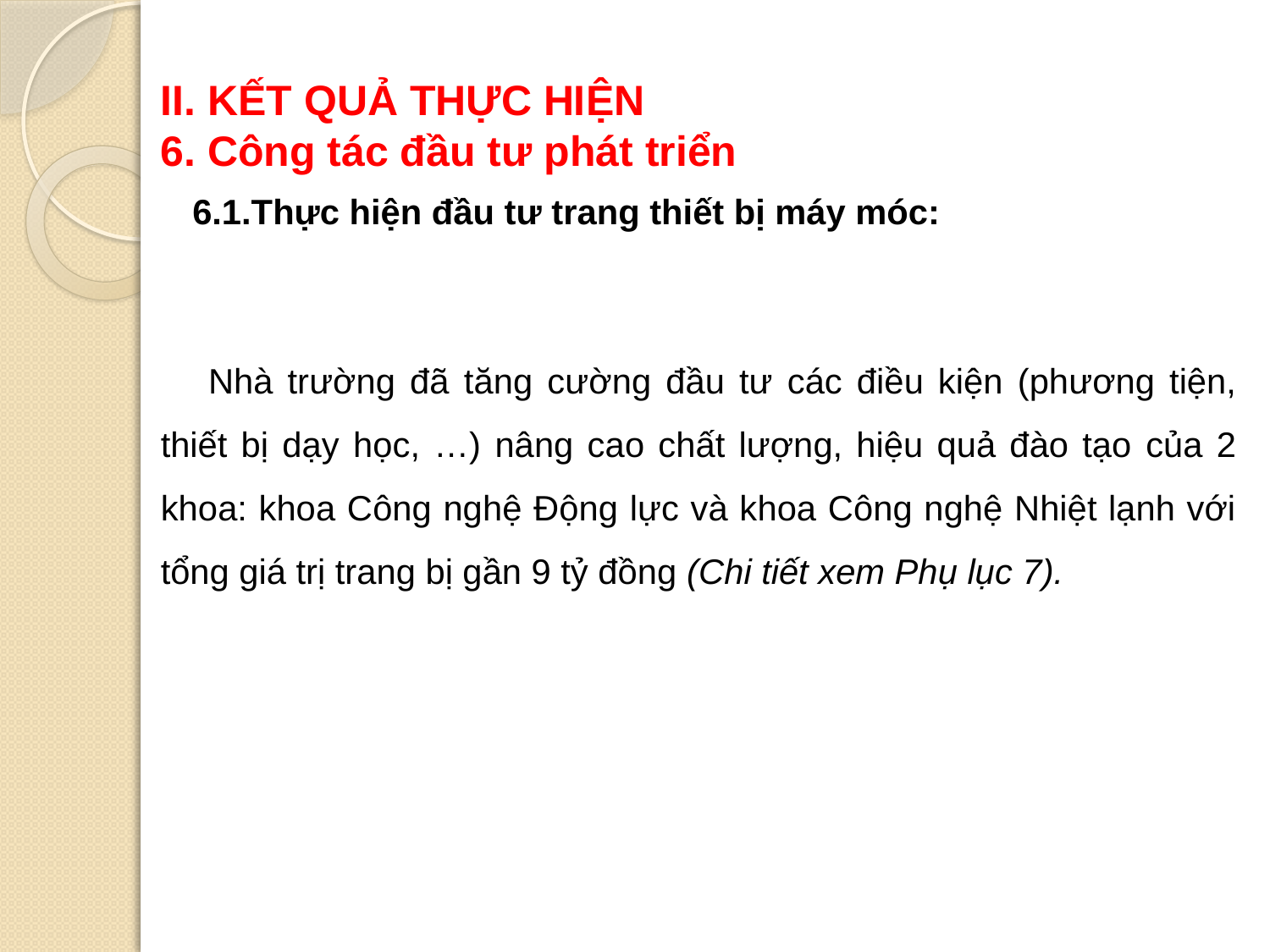

II. KẾT QUẢ THỰC HIỆN
6. Công tác đầu tư phát triển
6.1.Thực hiện đầu tư trang thiết bị máy móc:
Nhà trường đã tăng cường đầu tư các điều kiện (phương tiện, thiết bị dạy học, …) nâng cao chất lượng, hiệu quả đào tạo của 2 khoa: khoa Công nghệ Động lực và khoa Công nghệ Nhiệt lạnh với tổng giá trị trang bị gần 9 tỷ đồng (Chi tiết xem Phụ lục 7).